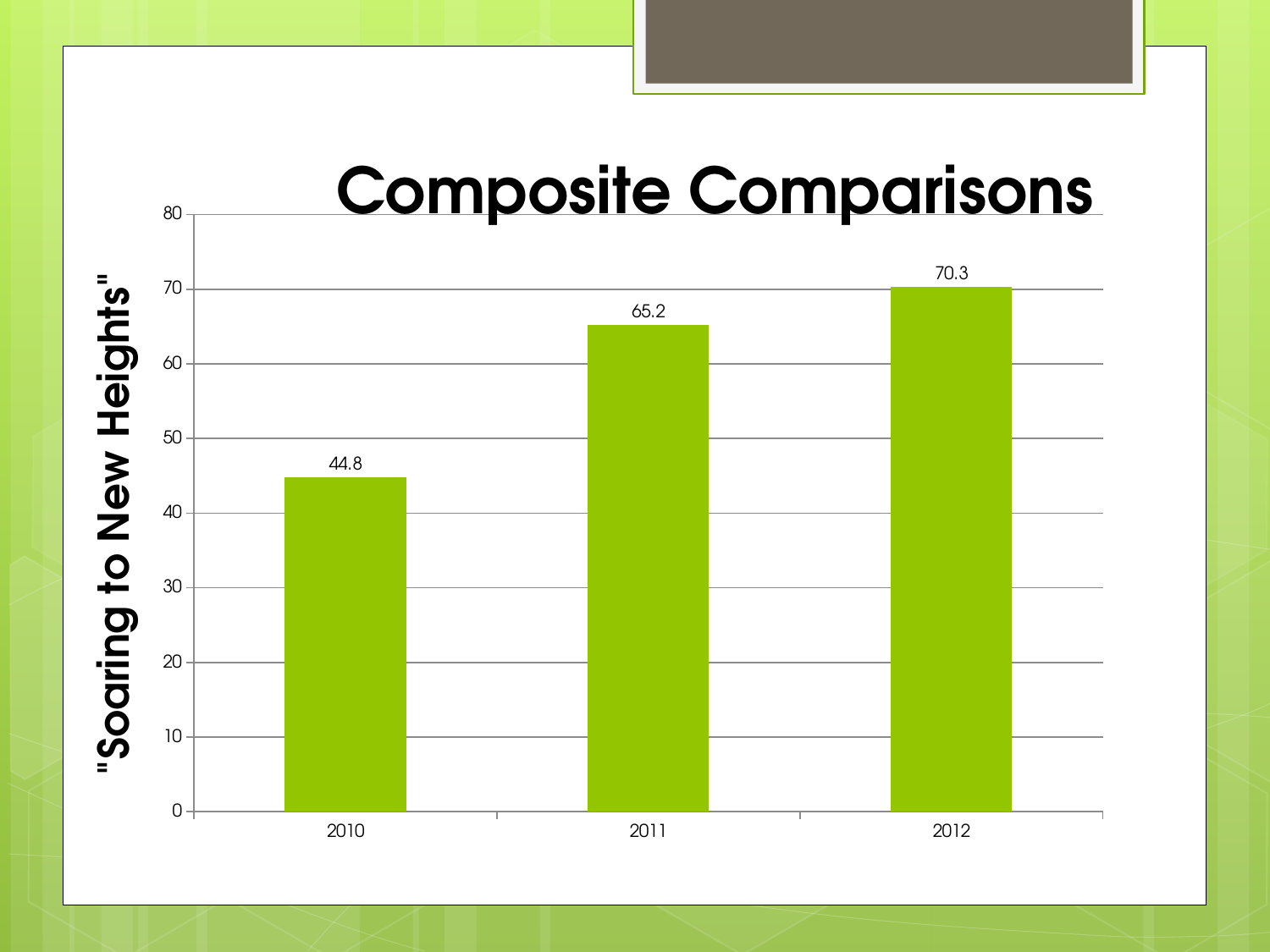

### Chart: Composite Comparisons

| Category |  |
|---|---|
| 2010.0 | 44.8 |
| 2011.0 | 65.2 |
| 2012.0 | 70.3 |